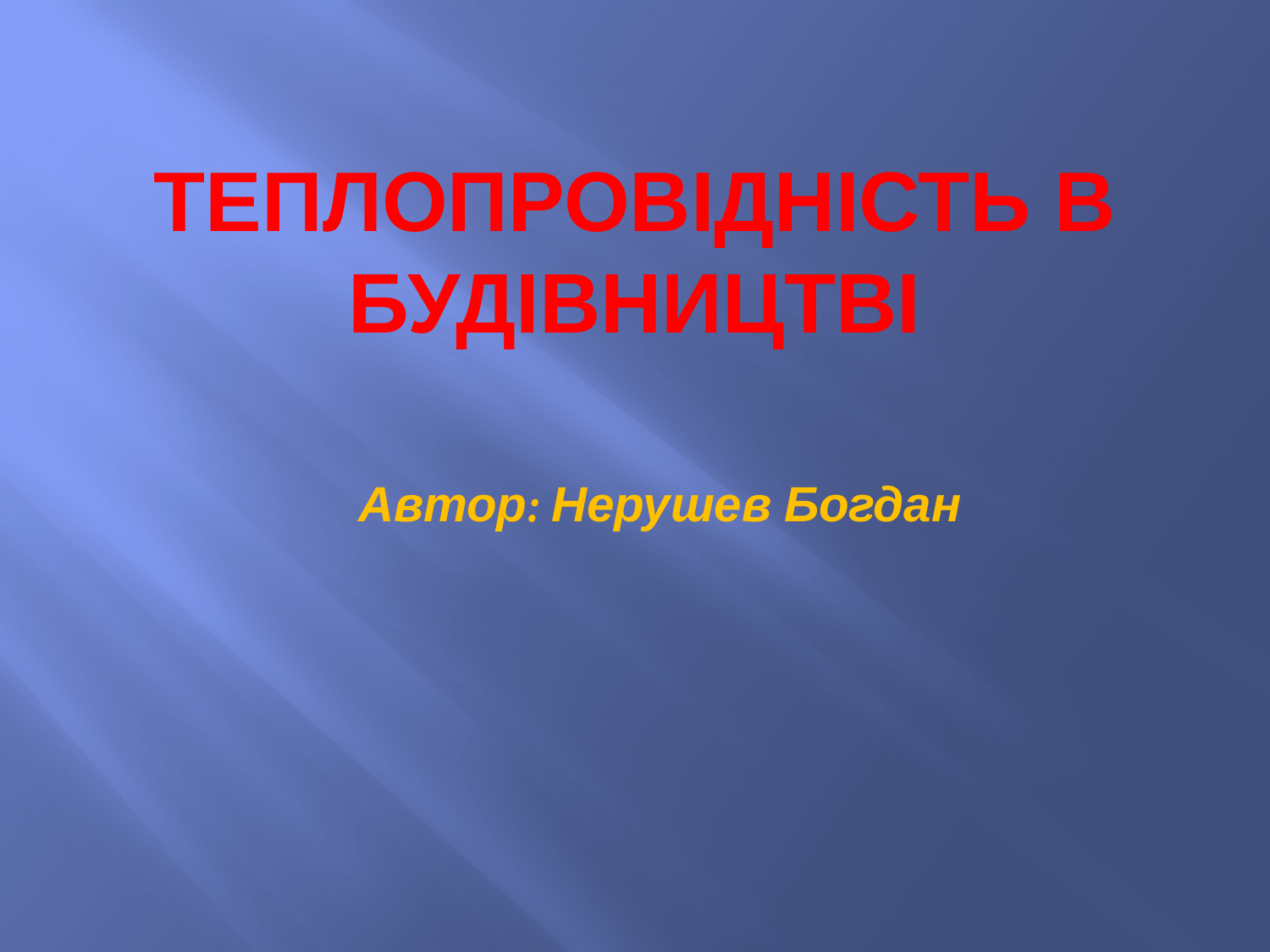

# Теплопровідність в будівництві
Автор: Нерушев Богдан